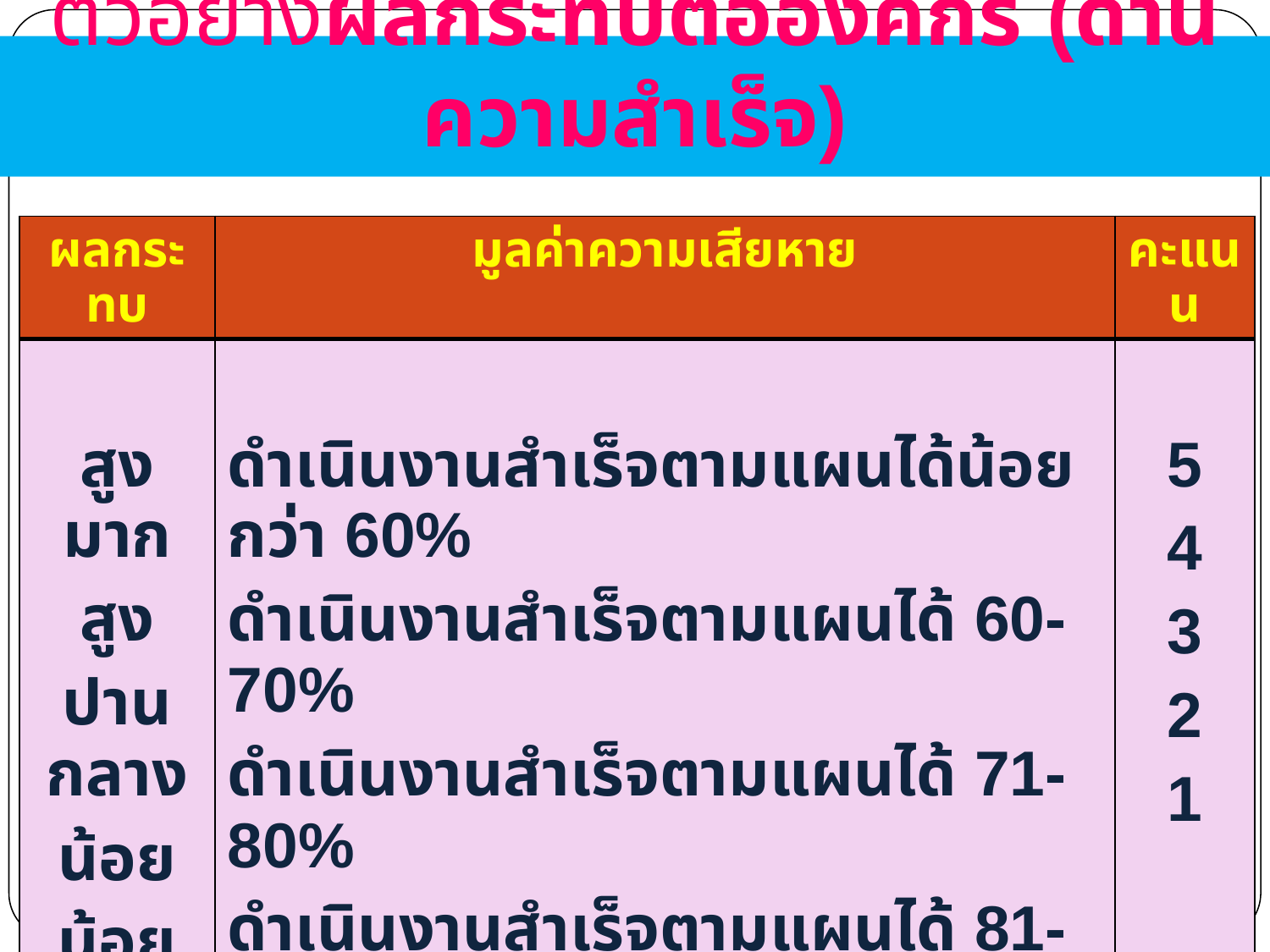

# ตัวอย่างผลกระทบต่อองค์กร (ด้านความสำเร็จ)
| ผลกระทบ | มูลค่าความเสียหาย | คะแนน |
| --- | --- | --- |
| สูงมาก สูง ปานกลาง น้อย น้อยมาก | ดำเนินงานสำเร็จตามแผนได้น้อยกว่า 60% ดำเนินงานสำเร็จตามแผนได้ 60-70% ดำเนินงานสำเร็จตามแผนได้ 71-80% ดำเนินงานสำเร็จตามแผนได้ 81-90% ดำเนินงานสำเร็จตามแผนได้มากกว่า 60% | 5 4 3 2 1 |